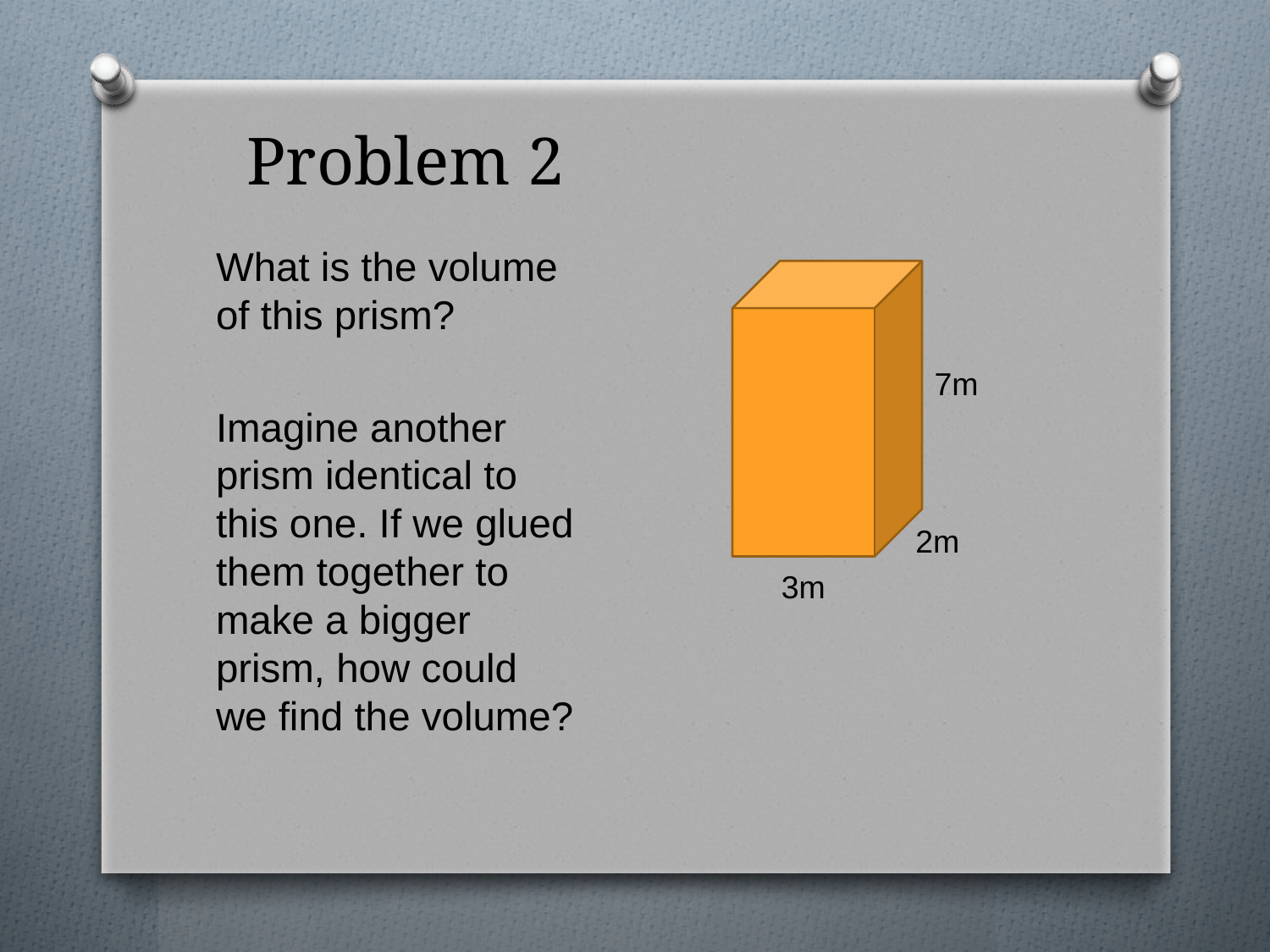

# Problem 2
What is the volume of this prism?

Imagine another prism identical to this one. If we glued them together to make a bigger prism, how could we find the volume?

7m
2m
3m